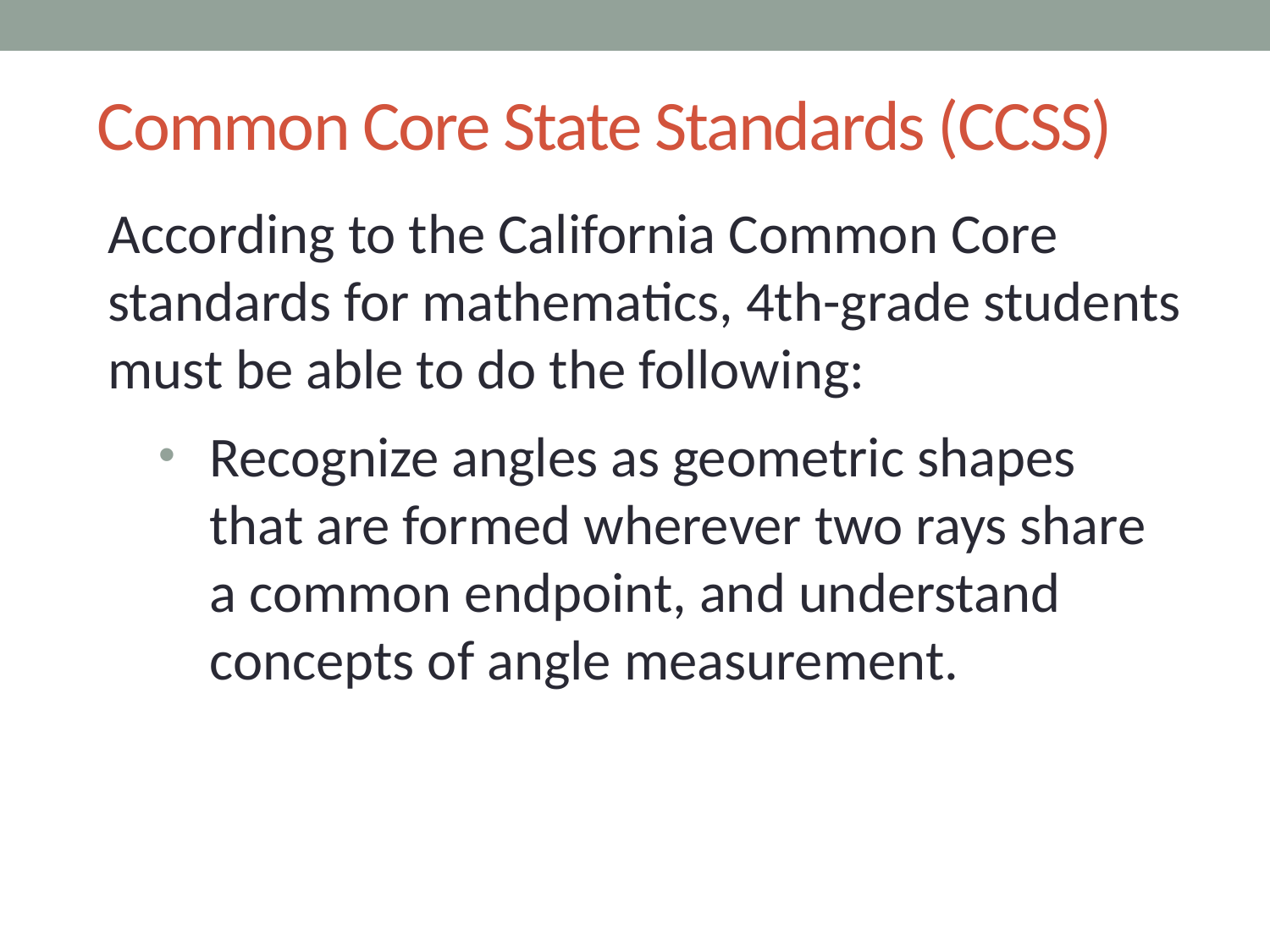

# Common Core State Standards (CCSS)
According to the California Common Core standards for mathematics, 4th-grade students must be able to do the following:
Recognize angles as geometric shapes
that are formed wherever two rays share
a common endpoint, and understand concepts of angle measurement.